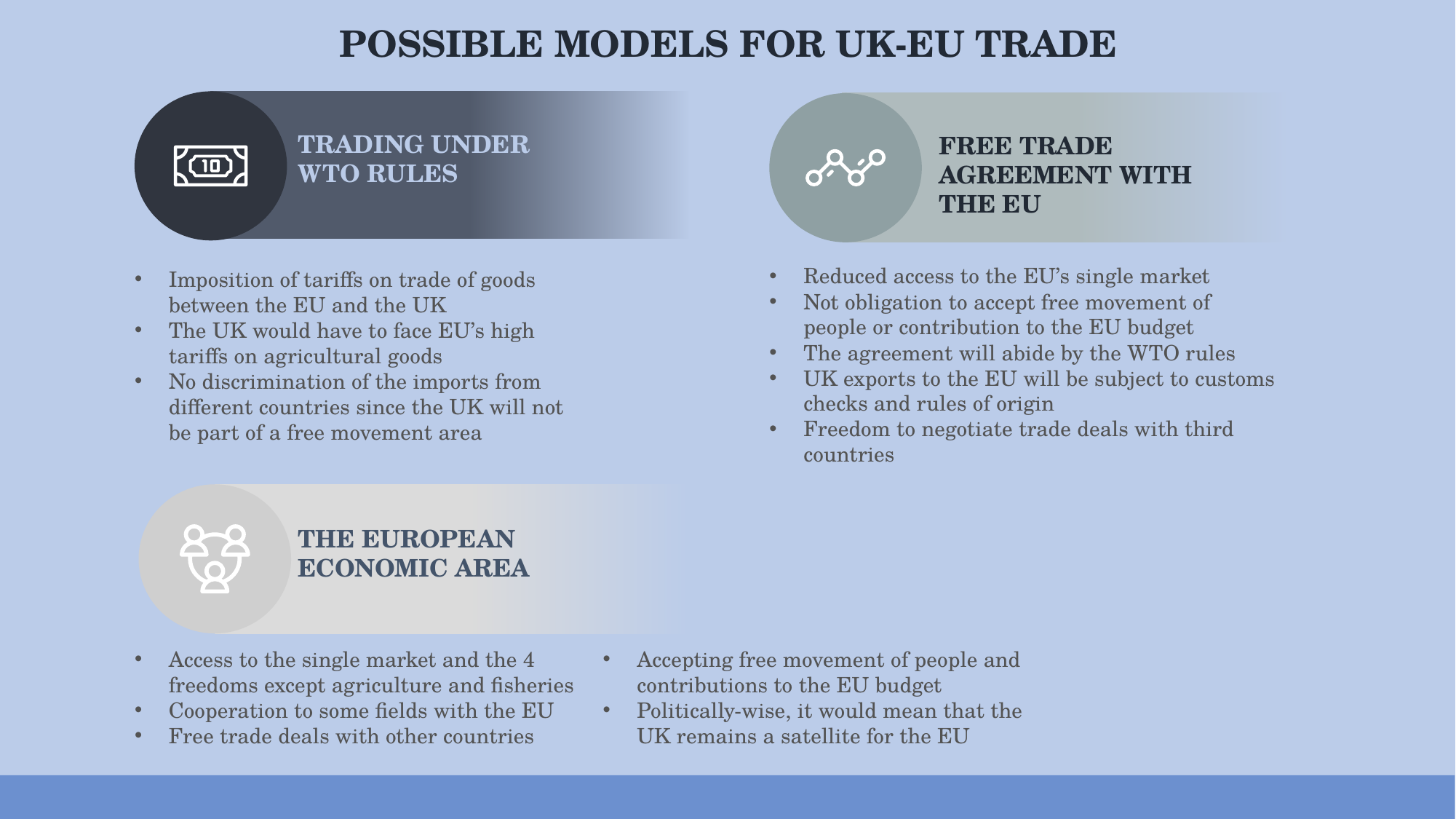

POSSIBLE MODELS FOR UK-EU TRADE

TRADING UNDER WTO RULES
Reduced access to the EU’s single market
Not obligation to accept free movement of people or contribution to the EU budget
The agreement will abide by the WTO rules
UK exports to the EU will be subject to customs checks and rules of origin
Freedom to negotiate trade deals with third countries
Imposition of tariffs on trade of goods between the EU and the UK
The UK would have to face EU’s high tariffs on agricultural goods
No discrimination of the imports from different countries since the UK will not be part of a free movement area

80%
Access to the single market and the 4 freedoms except agriculture and fisheries
Cooperation to some fields with the EU
Free trade deals with other countries
FREE TRADE AGREEMENT WITH THE EU
THE EUROPEAN ECONOMIC AREA
Accepting free movement of people and contributions to the EU budget
Politically-wise, it would mean that the UK remains a satellite for the EU